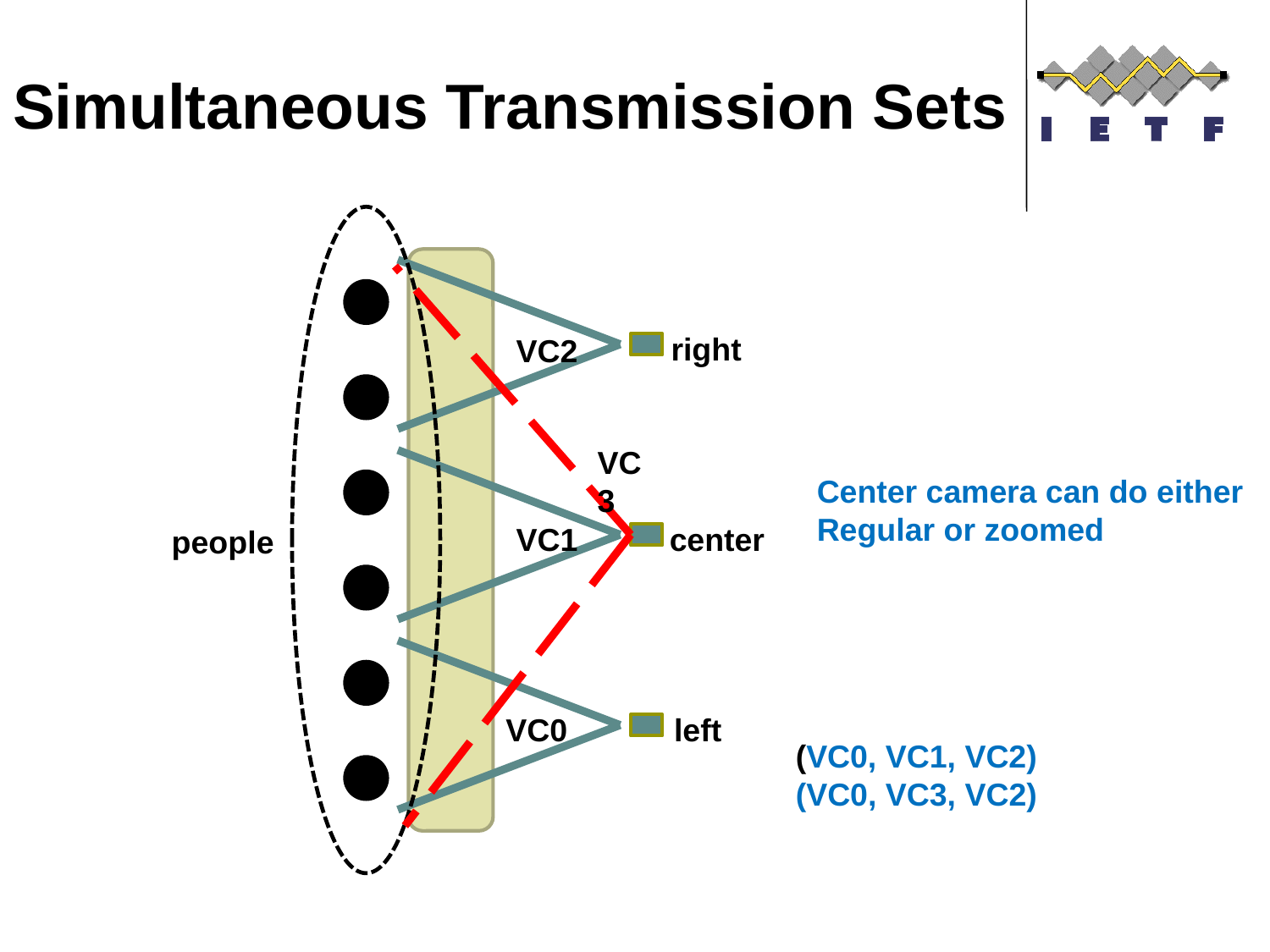

# Simultaneous Transmission Sets

right
VC2

VC3
Center camera can do either
Regular or zoomed

VC1
center
people

VC0
left

(VC0, VC1, VC2)
(VC0, VC3, VC2)